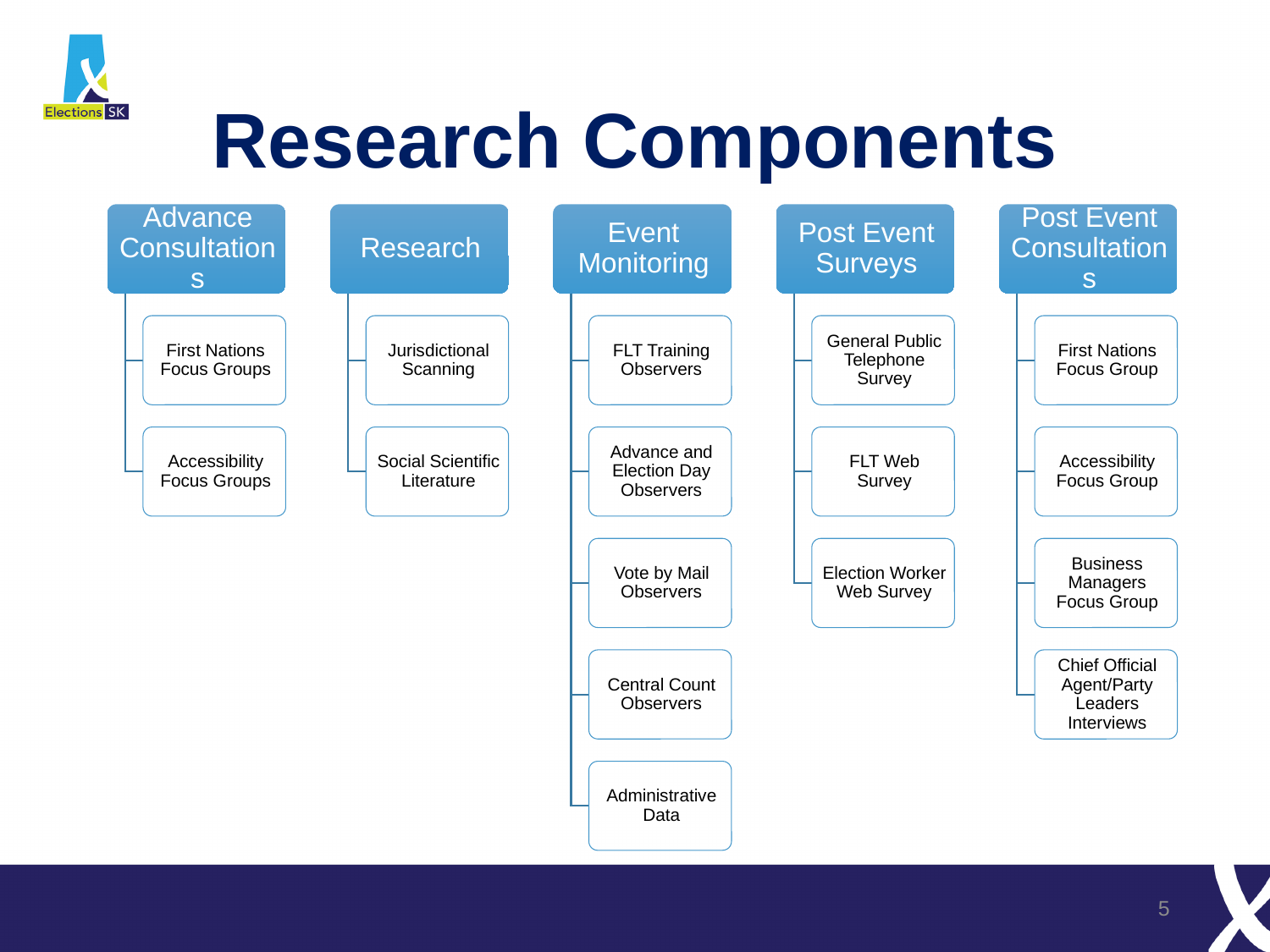

# Research Components
Advance Consultations
First Nations Focus Groups
Accessibility Focus Groups
Research
Jurisdictional Scanning
Social Scientific Literature
Event Monitoring
FLT Training Observers
Advance and Election Day Observers
Vote by Mail Observers
Central Count Observers
Administrative Data
Post Event Surveys
General Public Telephone Survey
FLT Web Survey
Election Worker Web Survey
Post Event Consultations
First Nations Focus Group
Accessibility Focus Group
Business Managers Focus Group
Chief Official Agent/Party Leaders Interviews
5